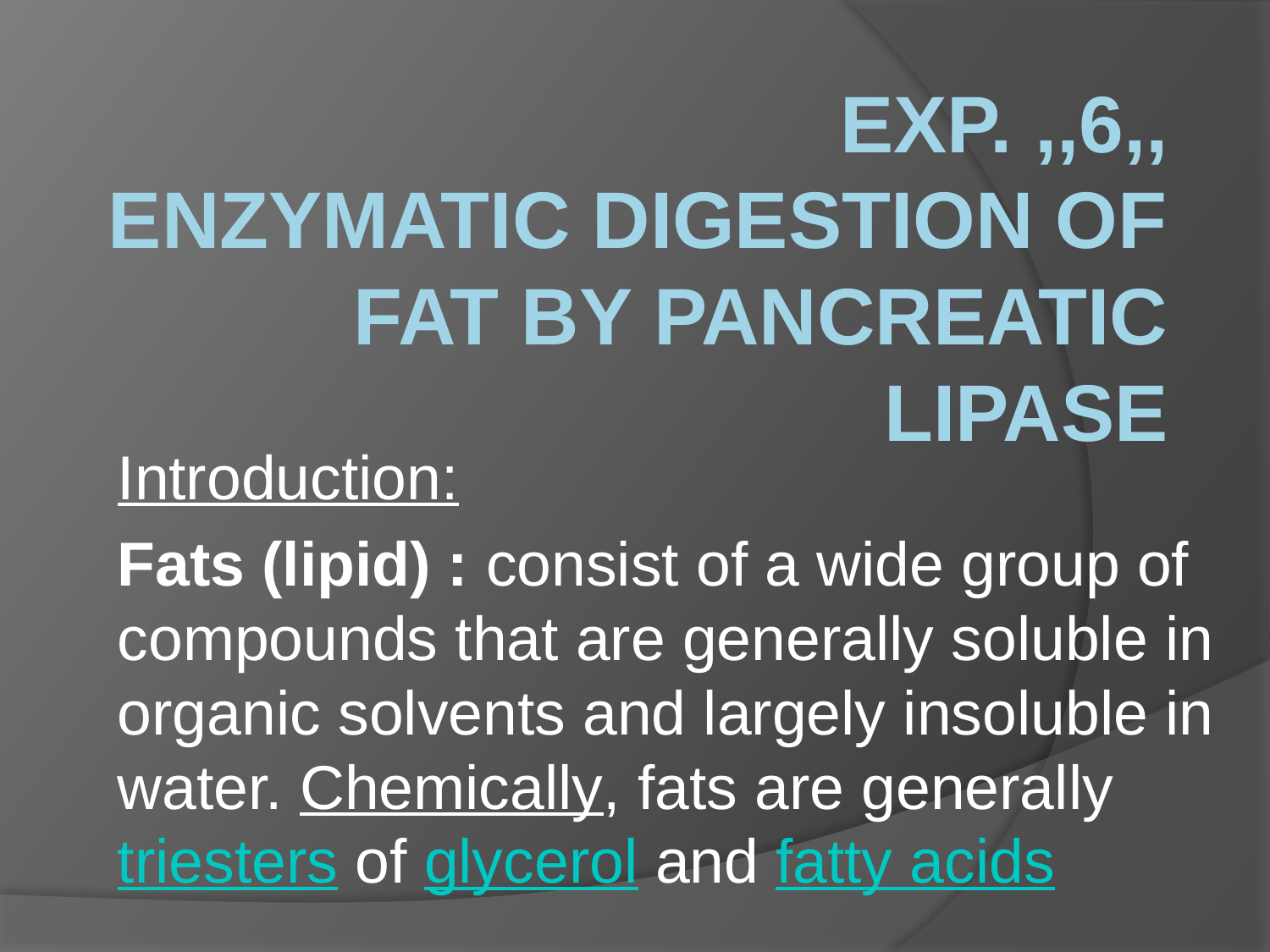

# Exp. ,,6,, Enzymatic digestion of fat by pancreatic lipase
Introduction:
Fats (lipid) : consist of a wide group of compounds that are generally soluble in organic solvents and largely insoluble in water. Chemically, fats are generally triesters of glycerol and fatty acids